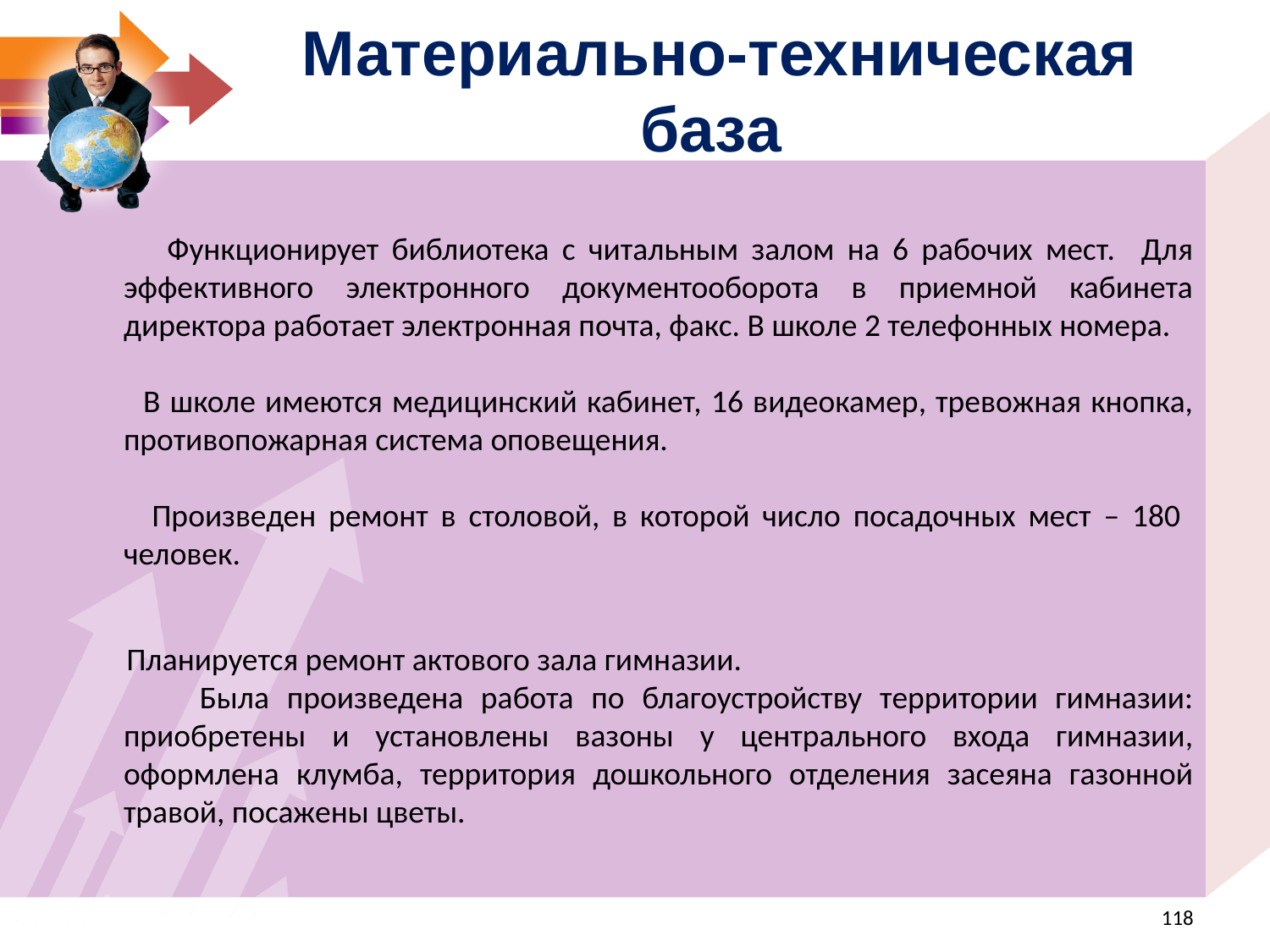

Материально-техническая база
       Функционирует библиотека с читальным залом на 6 рабочих мест.  Для эффективного электронного документооборота в приемной кабинета директора работает электронная почта, факс. В школе 2 телефонных номера.

       В школе имеются медицинский кабинет, 16 видеокамер, тревожная кнопка, противопожарная система оповещения.

      Произведен ремонт в столовой, в которой число посадочных мест – 180  человек.

       Планируется ремонт актового зала гимназии.
       Была произведена работа по благоустройству территории гимназии: приобретены и установлены вазоны у центрального входа гимназии, оформлена клумба, территория дошкольного отделения засеяна газонной травой, посажены цветы.

118